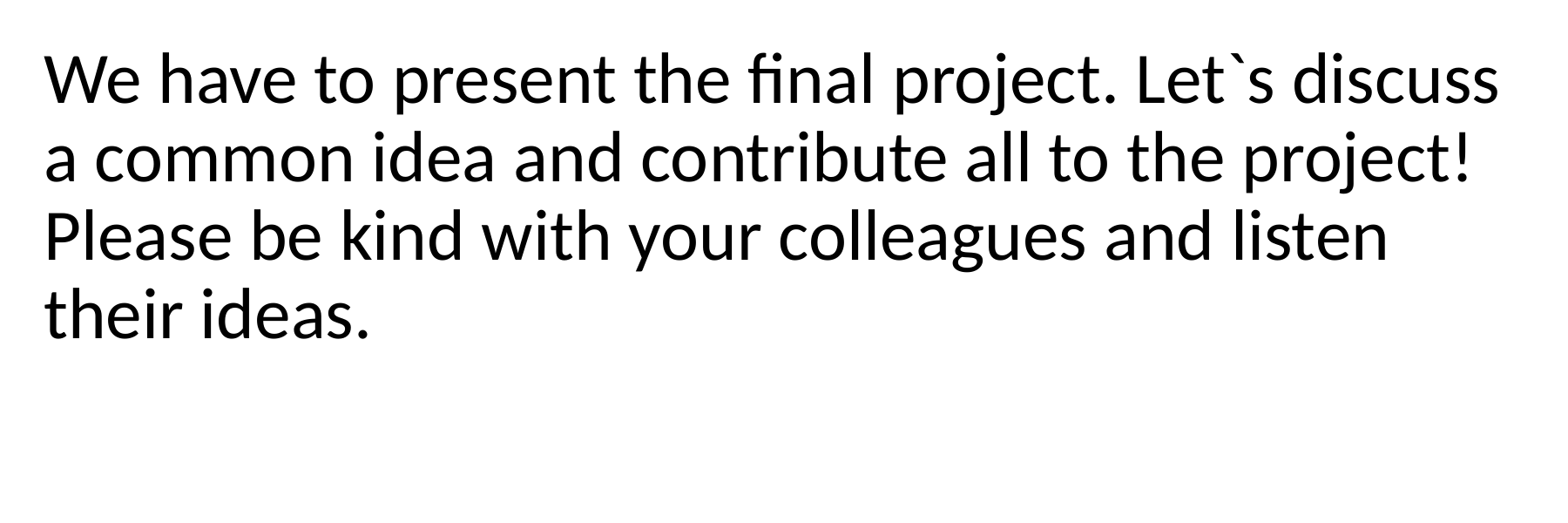

We have to present the final project. Let`s discuss a common idea and contribute all to the project! Please be kind with your colleagues and listen their ideas.